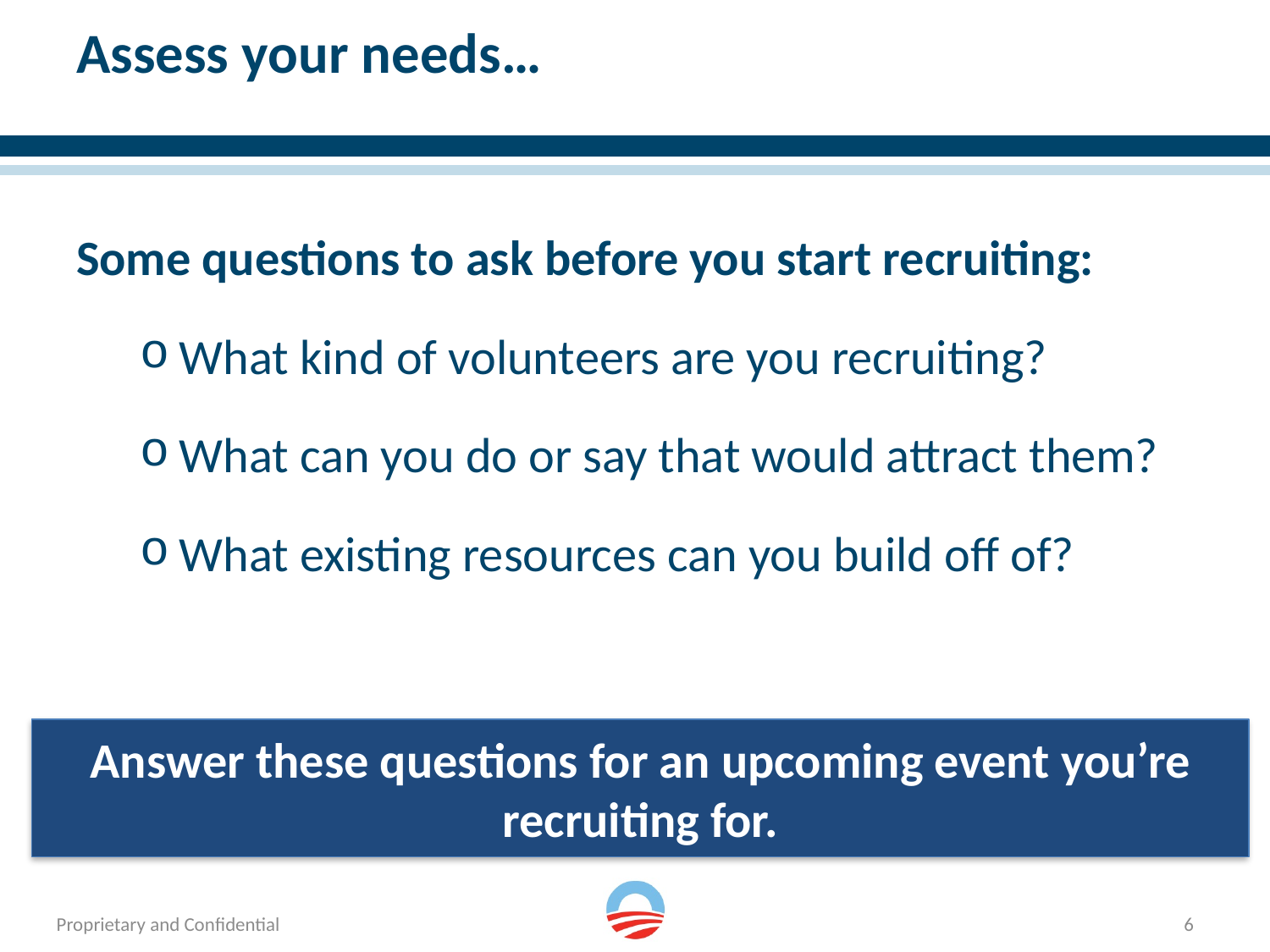

# Assess your needs…
Some questions to ask before you start recruiting:
What kind of volunteers are you recruiting?
What can you do or say that would attract them?
What existing resources can you build off of?

Answer these questions for an upcoming event you’re recruiting for.
6